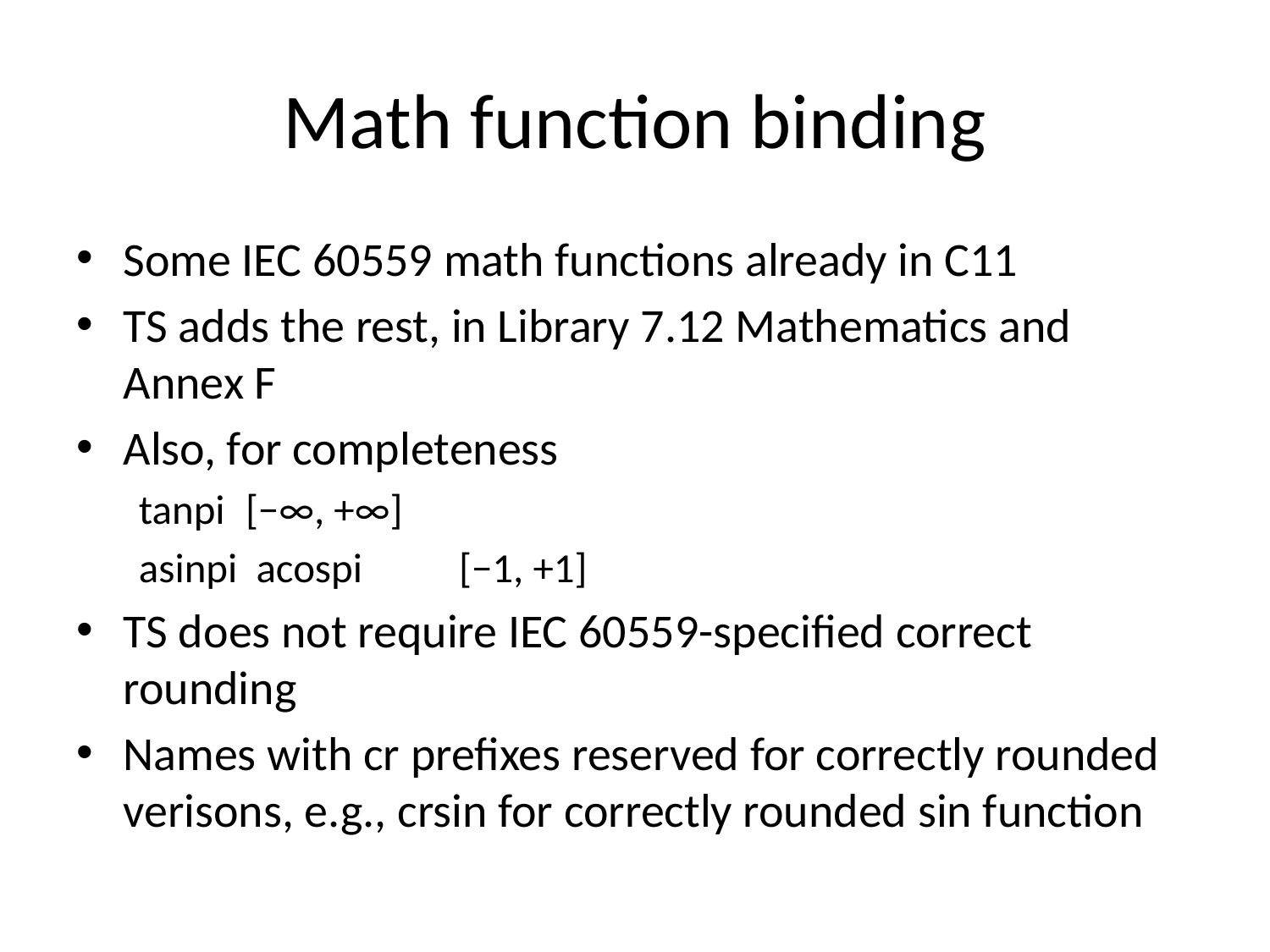

# Math function binding
Some IEC 60559 math functions already in C11
TS adds the rest, in Library 7.12 Mathematics and Annex F
Also, for completeness
	tanpi  				[−∞, +∞]
	asinpi  acospi  		[−1, +1]
TS does not require IEC 60559-specified correct rounding
Names with cr prefixes reserved for correctly rounded verisons, e.g., crsin for correctly rounded sin function